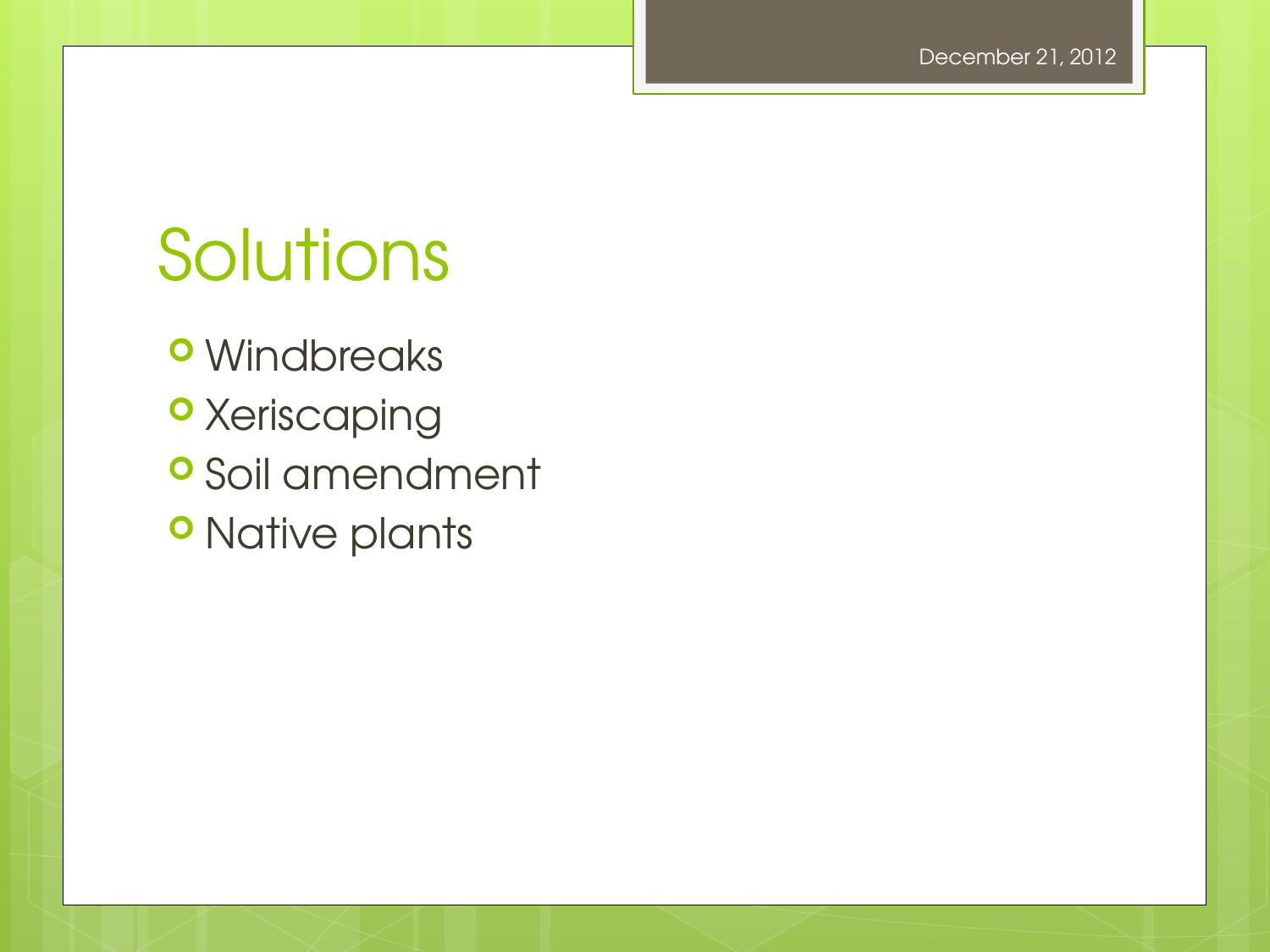

December 21, 2012
# Solutions
Windbreaks
Xeriscaping
Soil amendment
Native plants